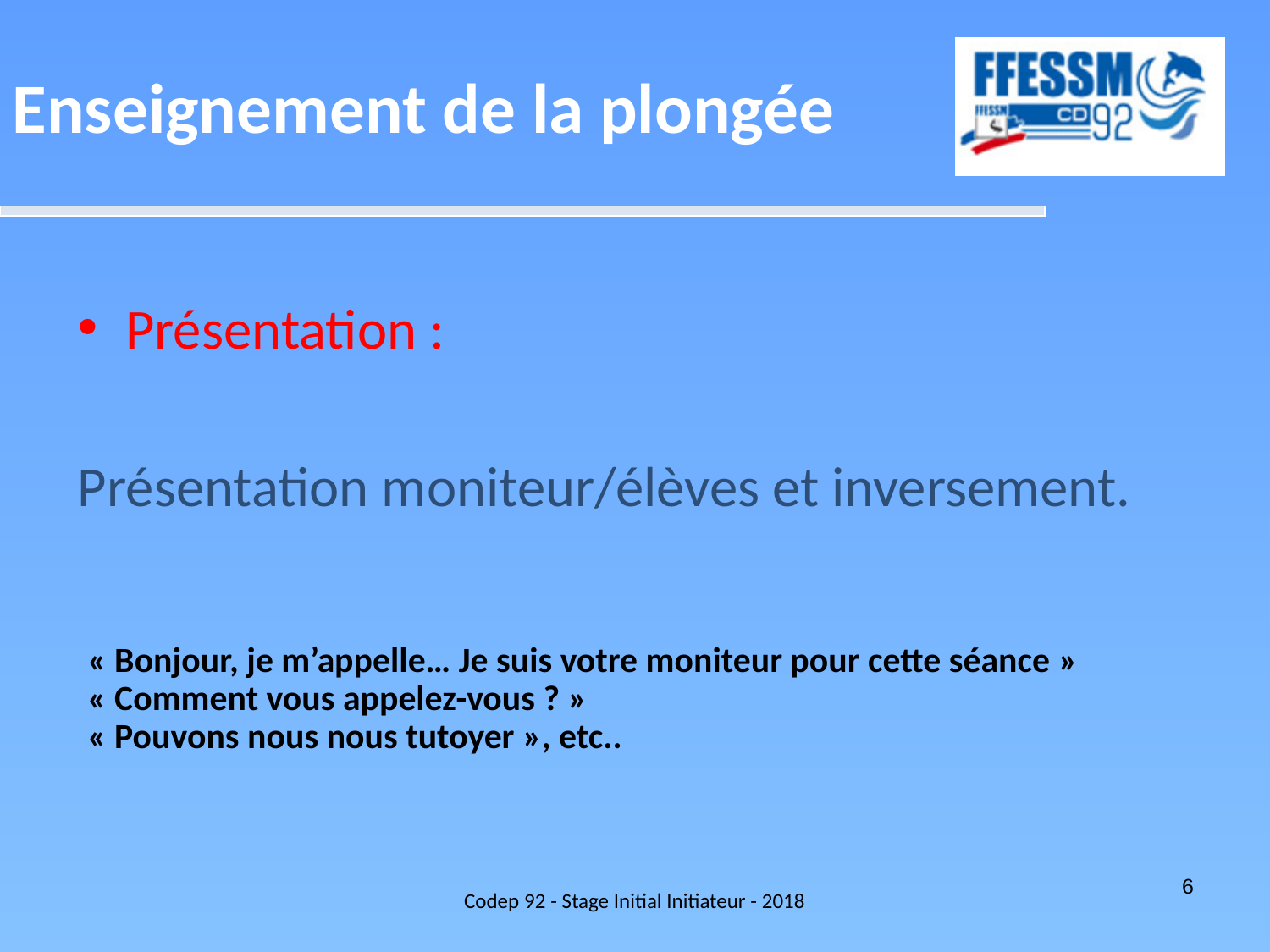

Enseignement de la plongée
Présentation :

Présentation moniteur/élèves et inversement.

« Bonjour, je m’appelle… Je suis votre moniteur pour cette séance »
« Comment vous appelez-vous ? »
« Pouvons nous nous tutoyer », etc..
Codep 92 - Stage Initial Initiateur - 2018
6